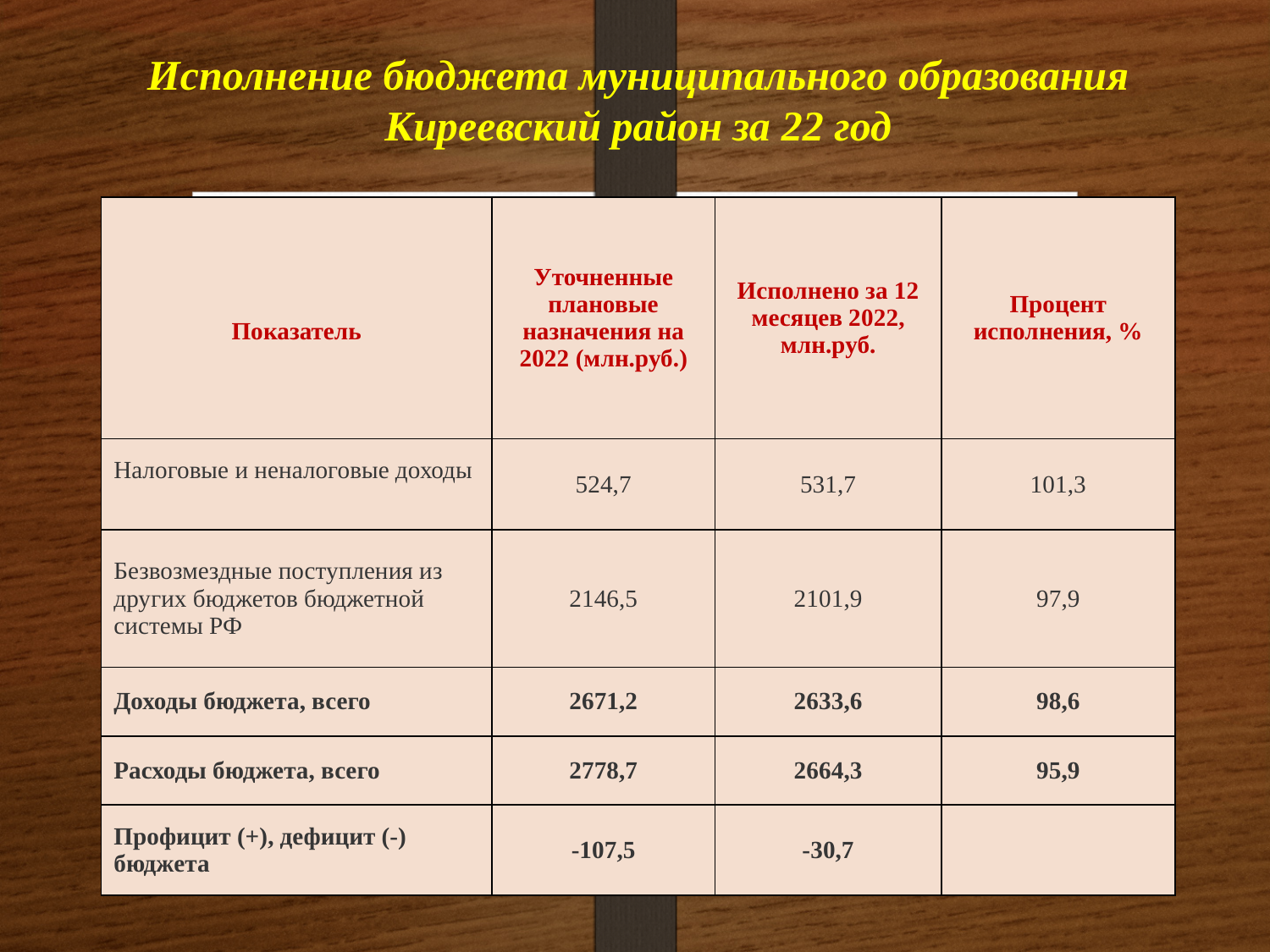

# Исполнение бюджета муниципального образования Киреевский район за 22 год
| Показатель | Уточненные плановые назначения на 2022 (млн.руб.) | Исполнено за 12 месяцев 2022, млн.руб. | Процент исполнения, % |
| --- | --- | --- | --- |
| Налоговые и неналоговые доходы | 524,7 | 531,7 | 101,3 |
| Безвозмездные поступления из других бюджетов бюджетной системы РФ | 2146,5 | 2101,9 | 97,9 |
| Доходы бюджета, всего | 2671,2 | 2633,6 | 98,6 |
| Расходы бюджета, всего | 2778,7 | 2664,3 | 95,9 |
| Профицит (+), дефицит (-) бюджета | -107,5 | -30,7 |  |